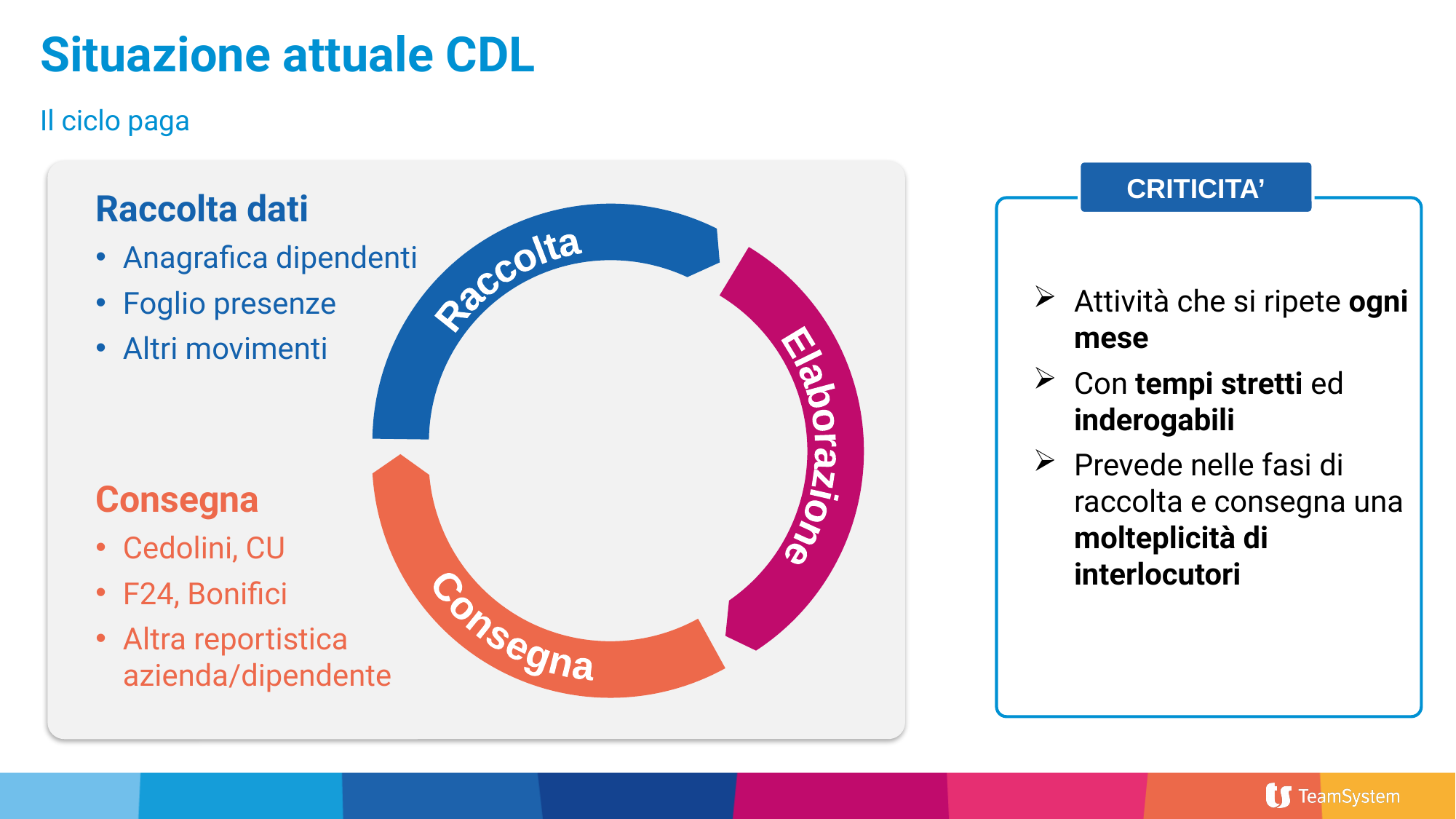

# Situazione attuale CDL
Il ciclo paga

CRITICITA’
Raccolta dati
Anagrafica dipendenti
Foglio presenze
Altri movimenti

Raccolta
Elaborazione
Consegna
Attività che si ripete ogni mese
Con tempi stretti ed inderogabili
Prevede nelle fasi di raccolta e consegna una molteplicità di interlocutori
Consegna
Cedolini, CU
F24, Bonifici
Altra reportistica azienda/dipendente